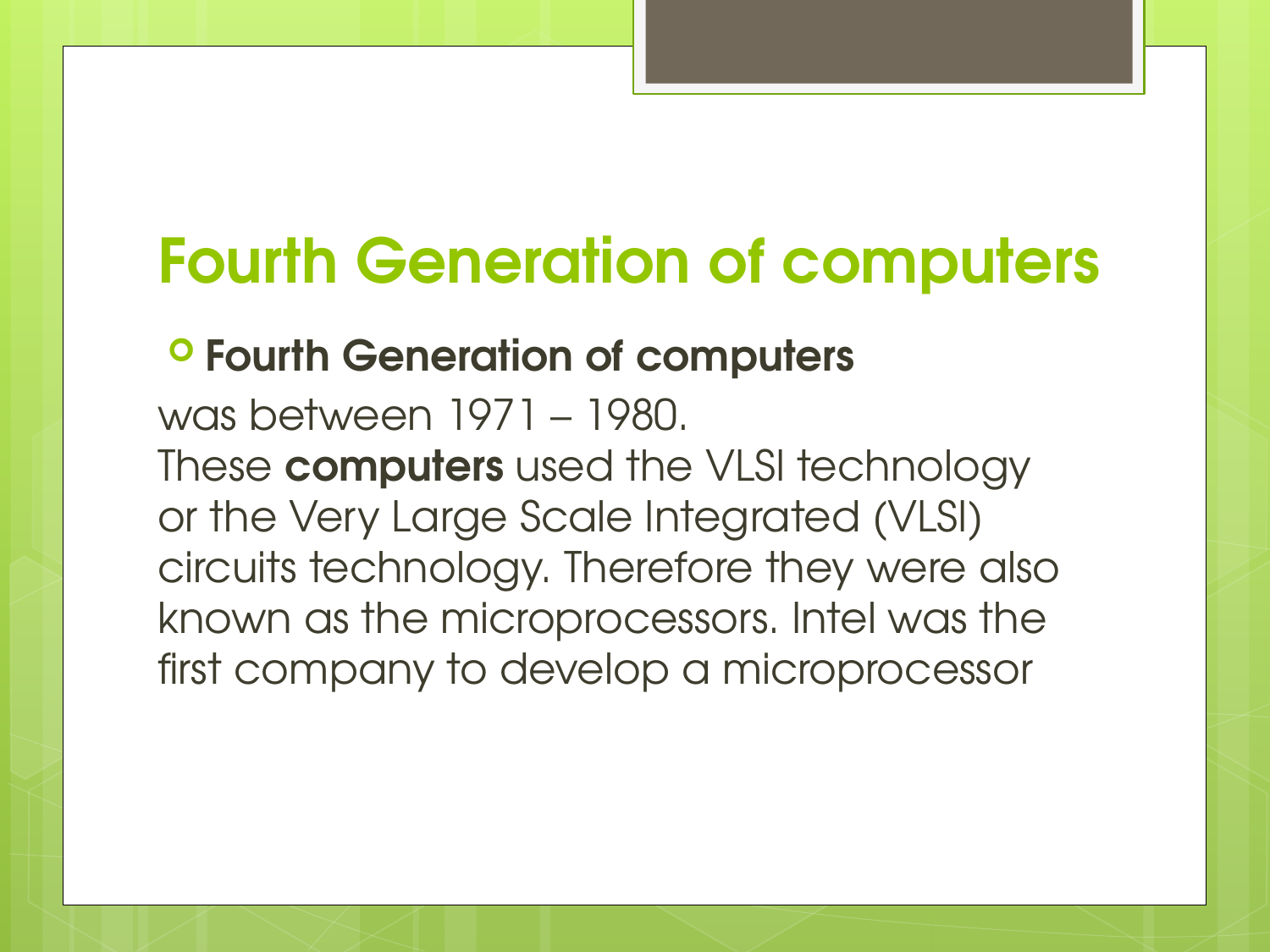

# Fourth Generation of computers
Fourth Generation of computers
was between 1971 – 1980. These computers used the VLSI technology or the Very Large Scale Integrated (VLSI) circuits technology. Therefore they were also known as the microprocessors. Intel was the first company to develop a microprocessor